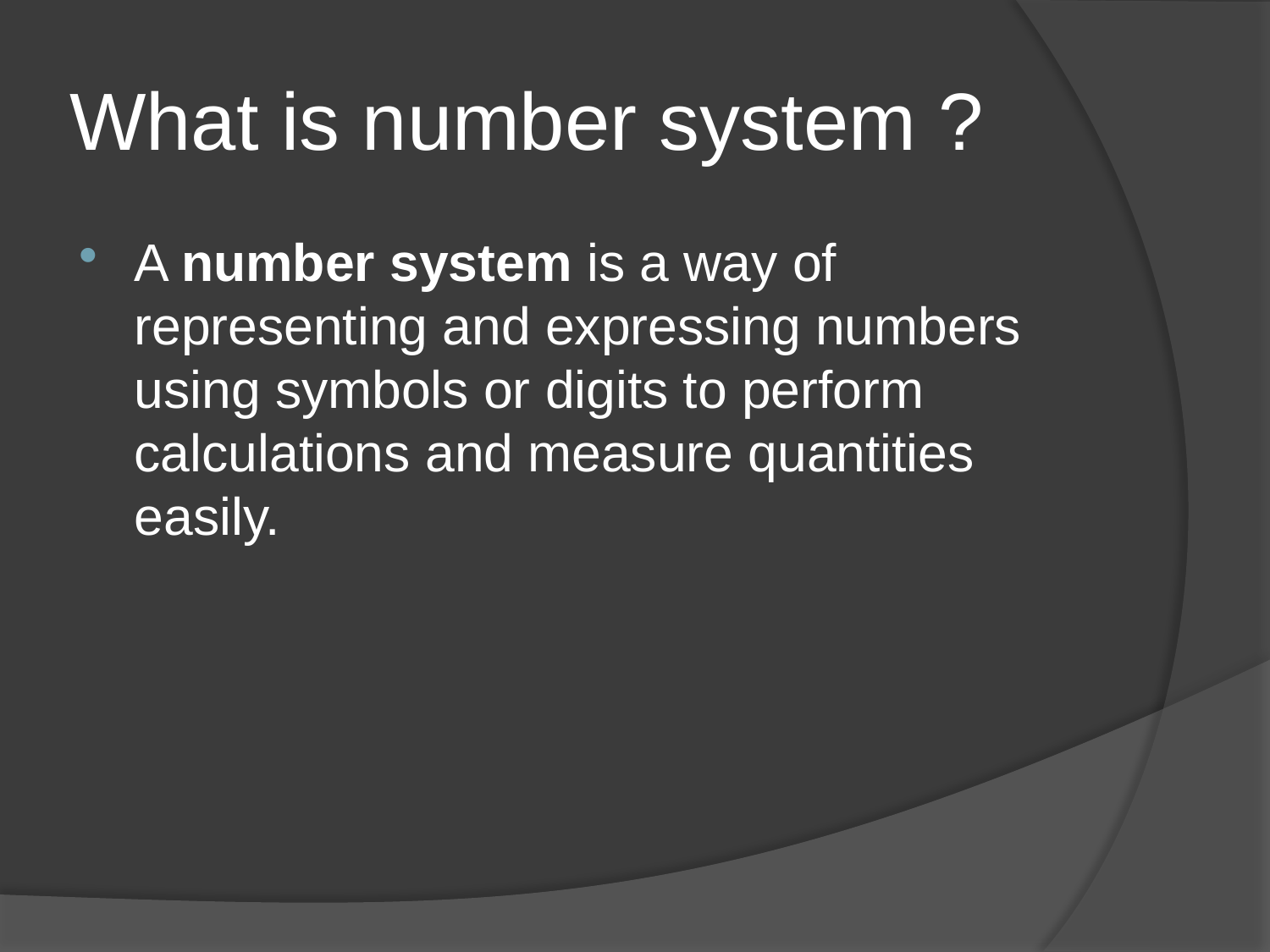

# What is number system ?
A number system is a way of representing and expressing numbers using symbols or digits to perform calculations and measure quantities easily.